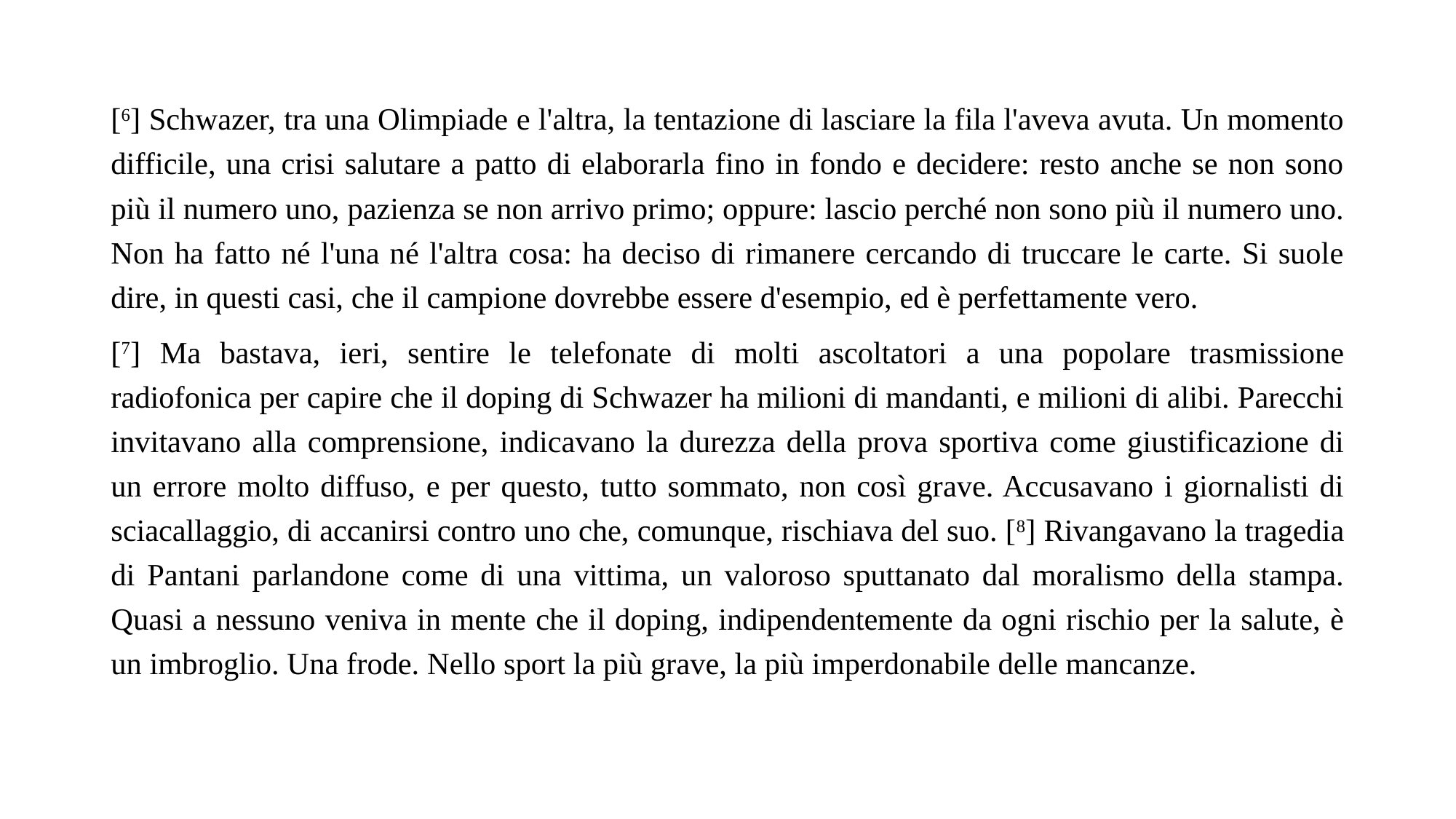

[6] Schwazer, tra una Olimpiade e l'altra, la tentazione di lasciare la fila l'aveva avuta. Un momento difficile, una crisi salutare a patto di elaborarla fino in fondo e decidere: resto anche se non sono più il numero uno, pazienza se non arrivo primo; oppure: lascio perché non sono più il numero uno. Non ha fatto né l'una né l'altra cosa: ha deciso di rimanere cercando di truccare le carte. Si suole dire, in questi casi, che il campione dovrebbe essere d'esempio, ed è perfettamente vero.
[7] Ma bastava, ieri, sentire le telefonate di molti ascoltatori a una popolare trasmissione radiofonica per capire che il doping di Schwazer ha milioni di mandanti, e milioni di alibi. Parecchi invitavano alla comprensione, indicavano la durezza della prova sportiva come giustificazione di un errore molto diffuso, e per questo, tutto sommato, non così grave. Accusavano i giornalisti di sciacallaggio, di accanirsi contro uno che, comunque, rischiava del suo. [8] Rivangavano la tragedia di Pantani parlandone come di una vittima, un valoroso sputtanato dal moralismo della stampa. Quasi a nessuno veniva in mente che il doping, indipendentemente da ogni rischio per la salute, è un imbroglio. Una frode. Nello sport la più grave, la più imperdonabile delle mancanze.